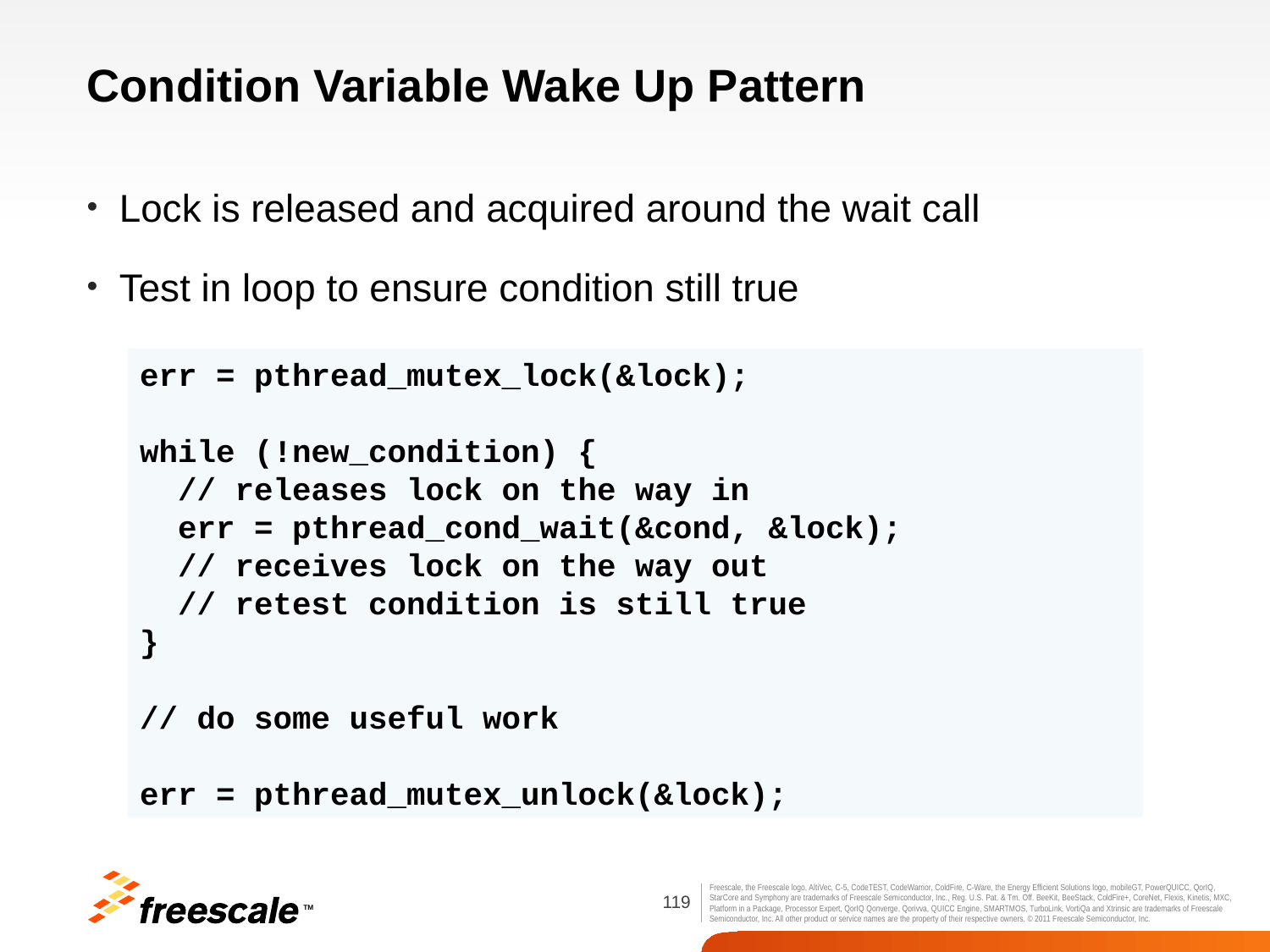

# Condition Variable Wake Up Pattern
Lock is released and acquired around the wait call
Test in loop to ensure condition still true
err = pthread_mutex_lock(&lock);

while (!new_condition) {
  // releases lock on the way in
  err = pthread_cond_wait(&cond, &lock);
  // receives lock on the way out
  // retest condition is still true
}

// do some useful work

err = pthread_mutex_unlock(&lock);